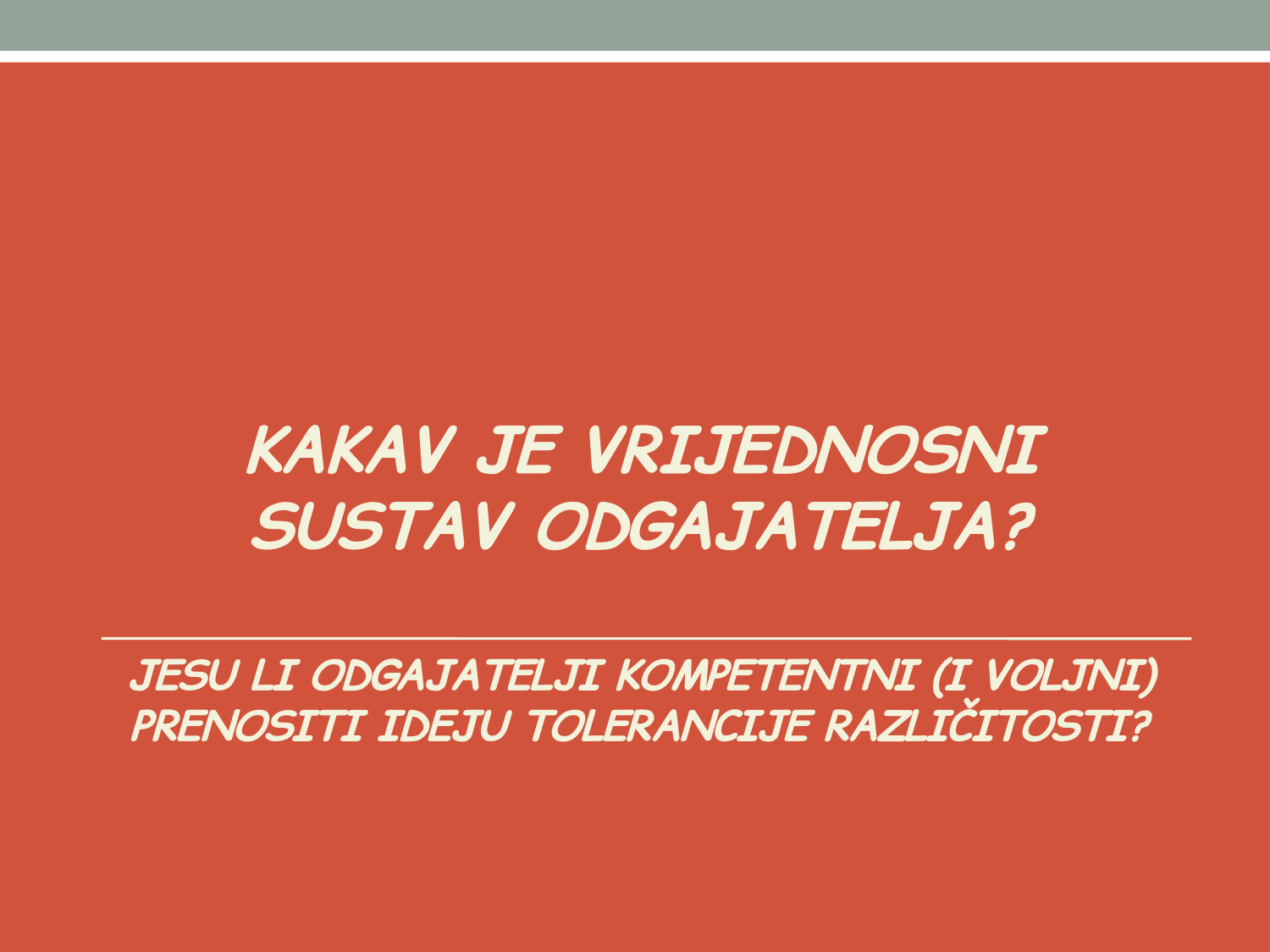

# Kakav je vrijednosni sustav odgajatelja?
Jesu li odgajatelji kompetentni (i voljni) prenositi ideju tolerancije različitosti?